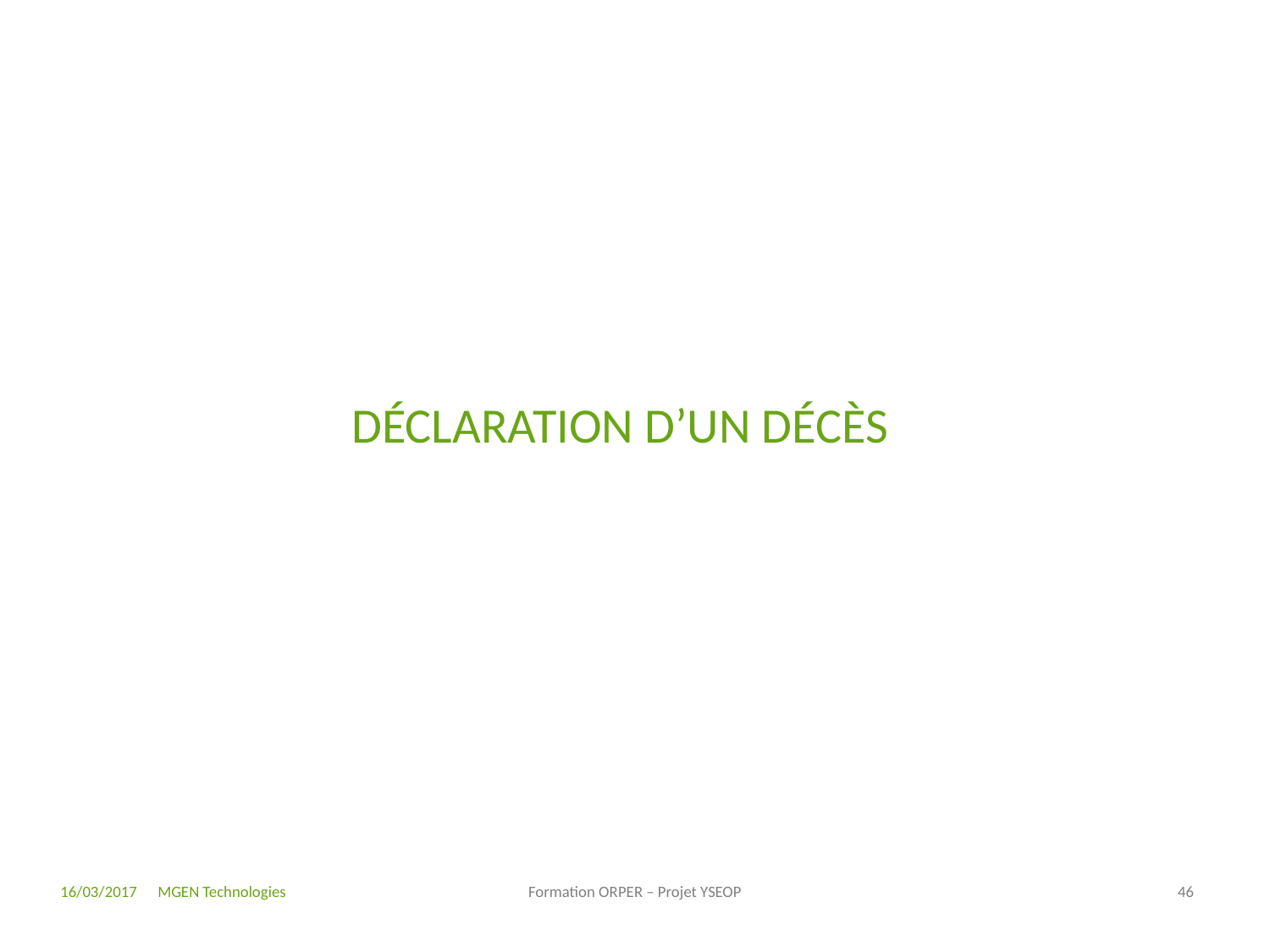

# Déclaration d’un décès

16/03/2017
Formation ORPER – Projet YSEOP
46